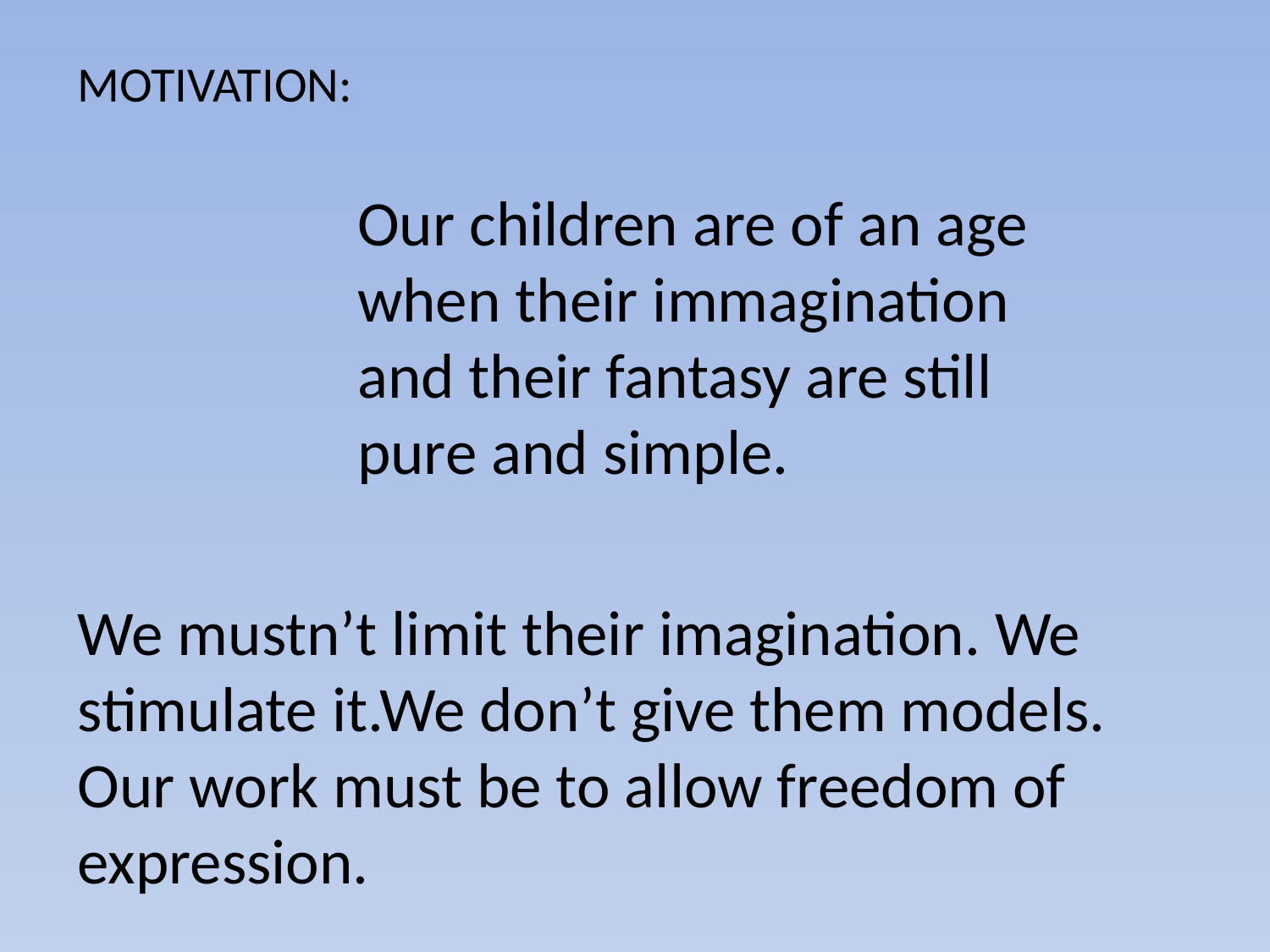

MOTIVATION:
Our children are of an age when their immagination and their fantasy are still pure and simple.
We mustn’t limit their imagination. We stimulate it.We don’t give them models. Our work must be to allow freedom of expression.